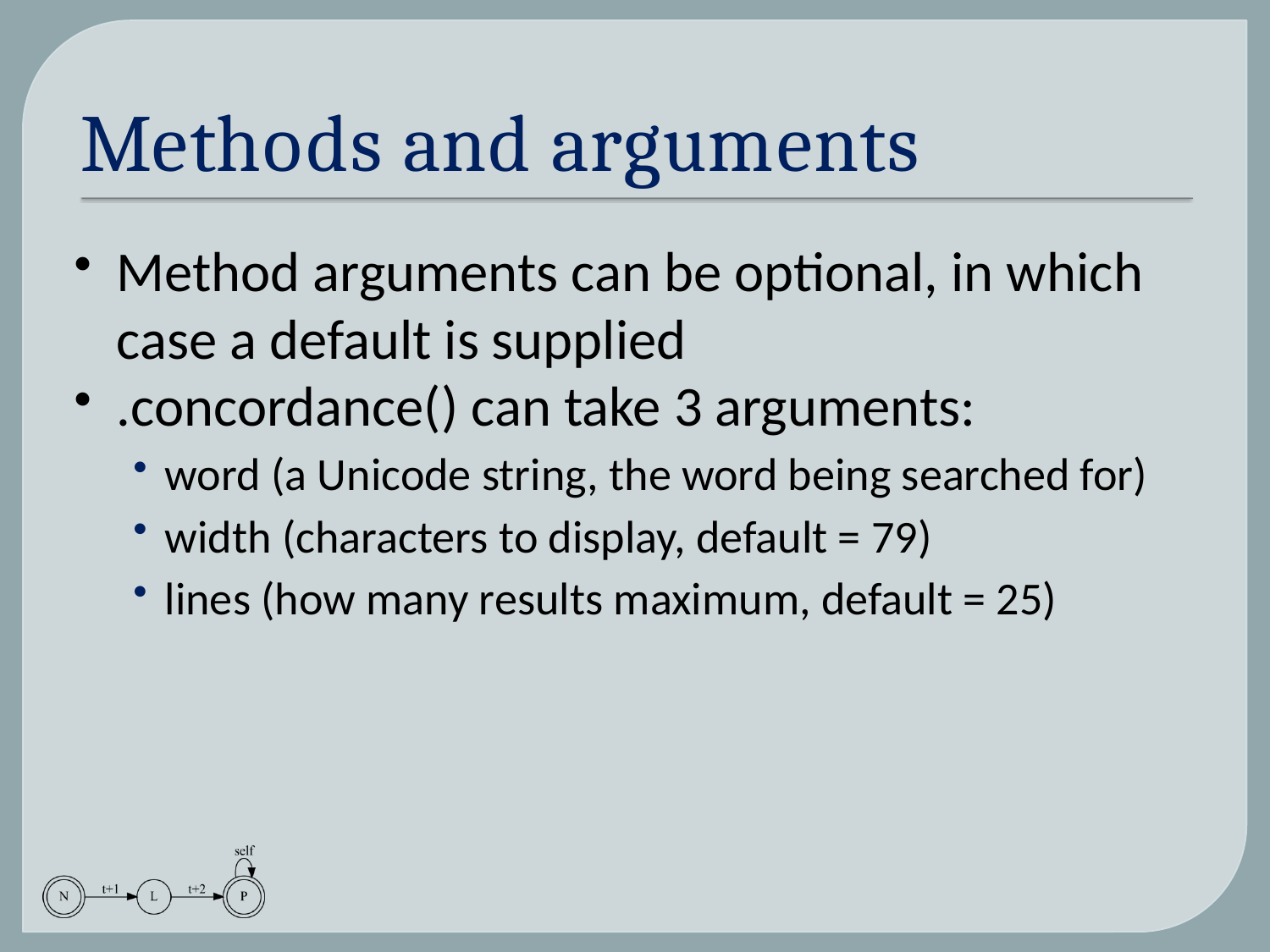

# Methods and arguments
Method arguments can be optional, in which case a default is supplied
.concordance() can take 3 arguments:
word (a Unicode string, the word being searched for)
width (characters to display, default = 79)
lines (how many results maximum, default = 25)